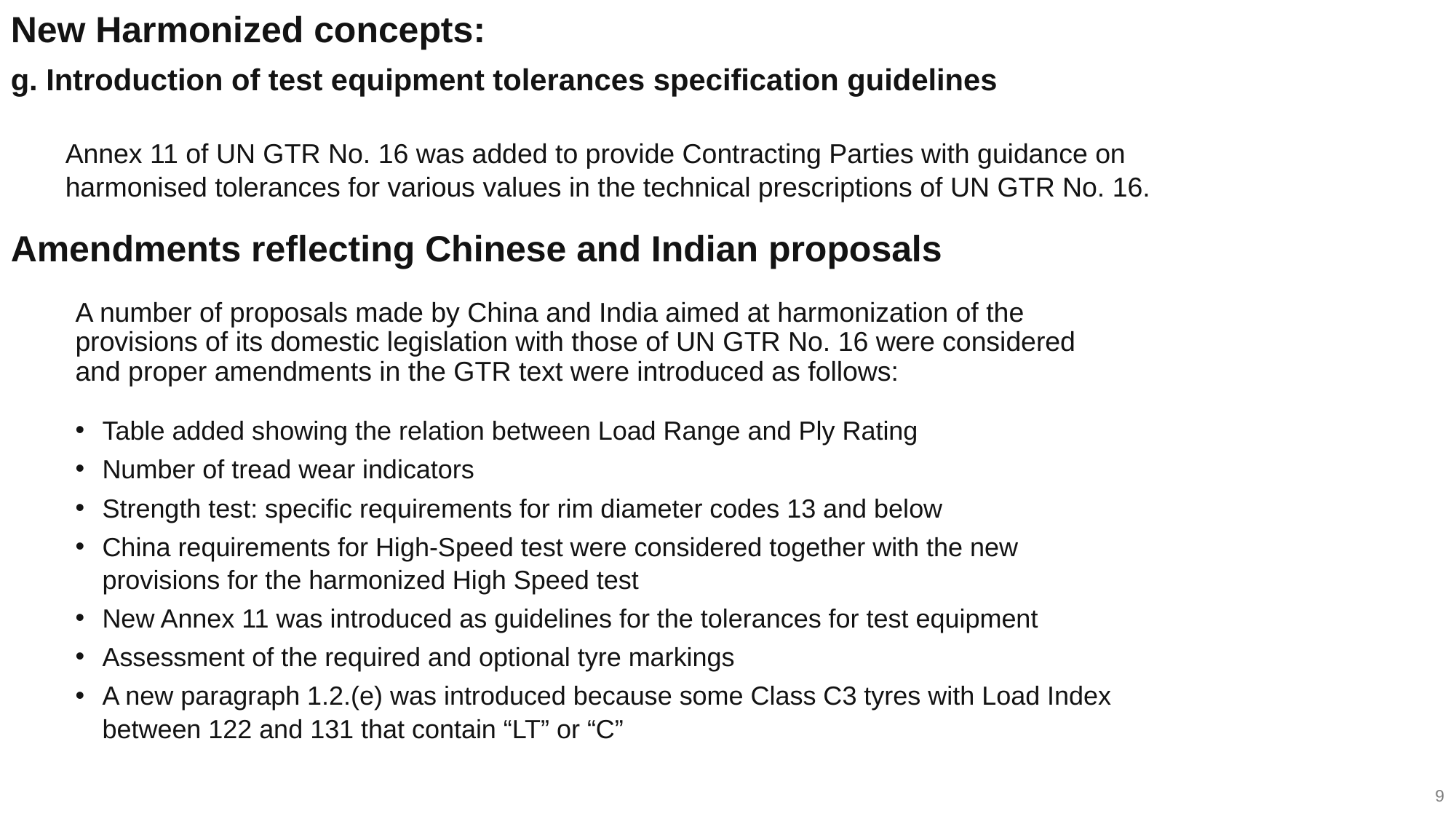

New Harmonized concepts:
g. Introduction of test equipment tolerances specification guidelines
Annex 11 of UN GTR No. 16 was added to provide Contracting Parties with guidance on harmonised tolerances for various values in the technical prescriptions of UN GTR No. 16.
Amendments reflecting Chinese and Indian proposals
A number of proposals made by China and India aimed at harmonization of the provisions of its domestic legislation with those of UN GTR No. 16 were considered and proper amendments in the GTR text were introduced as follows:
Table added showing the relation between Load Range and Ply Rating
Number of tread wear indicators
Strength test: specific requirements for rim diameter codes 13 and below
China requirements for High-Speed test were considered together with the new provisions for the harmonized High Speed test
New Annex 11 was introduced as guidelines for the tolerances for test equipment
Assessment of the required and optional tyre markings
A new paragraph 1.2.(e) was introduced because some Class C3 tyres with Load Index between 122 and 131 that contain “LT” or “C”
9